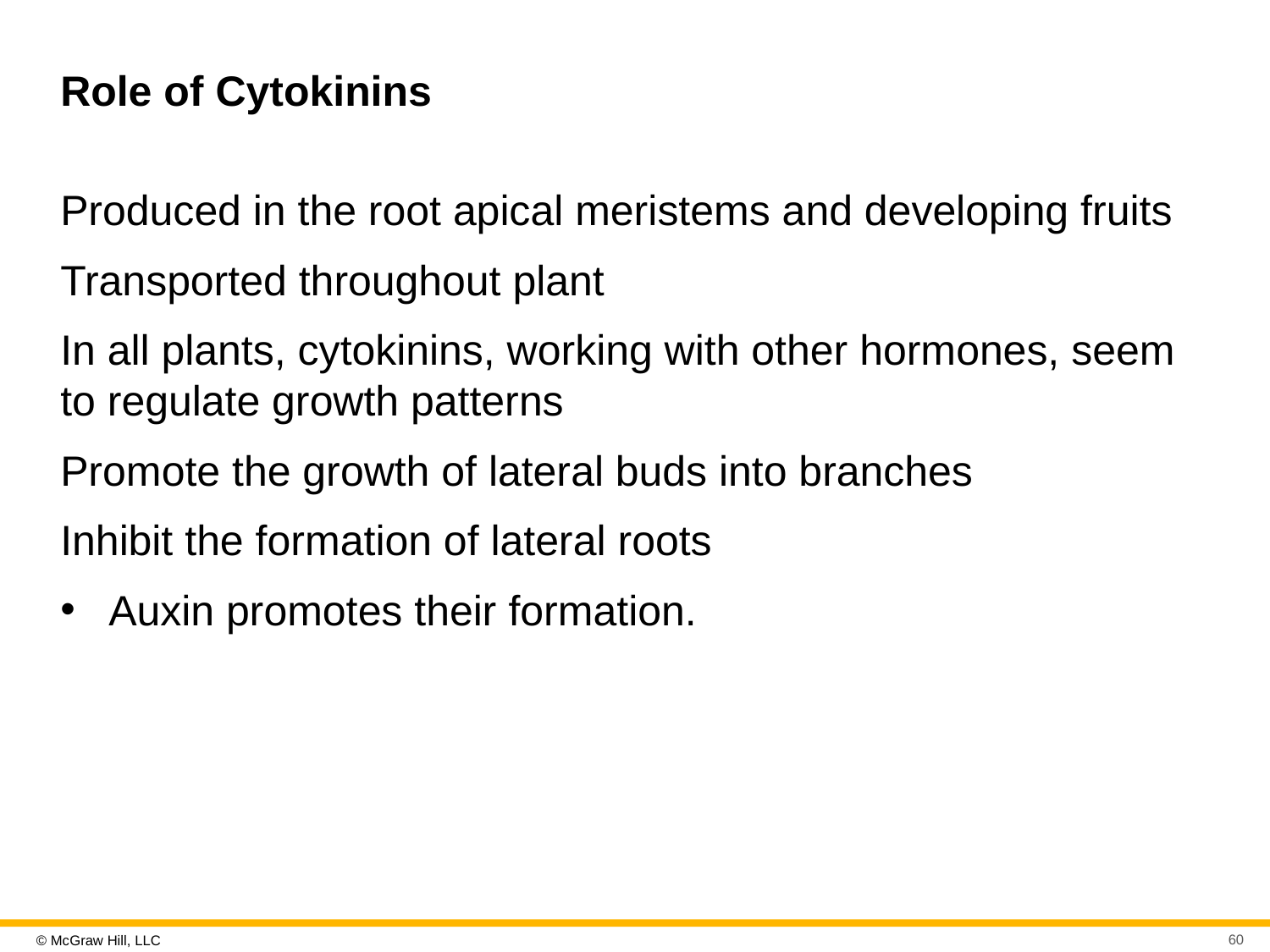

# Role of Cytokinins
Produced in the root apical meristems and developing fruits
Transported throughout plant
In all plants, cytokinins, working with other hormones, seem to regulate growth patterns
Promote the growth of lateral buds into branches
Inhibit the formation of lateral roots
Auxin promotes their formation.
60